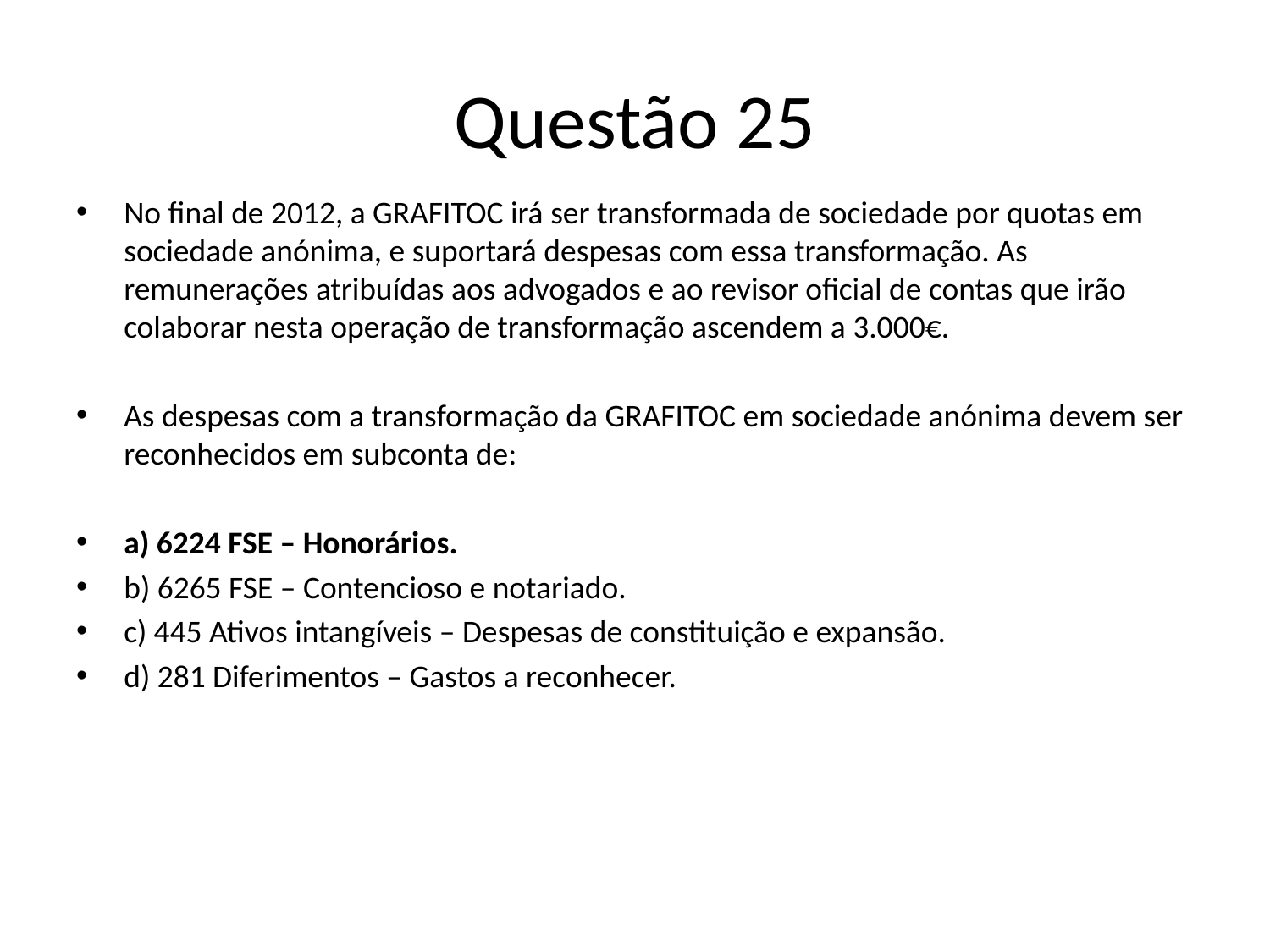

# Questão 25
No final de 2012, a GRAFITOC irá ser transformada de sociedade por quotas em sociedade anónima, e suportará despesas com essa transformação. As remunerações atribuídas aos advogados e ao revisor oficial de contas que irão colaborar nesta operação de transformação ascendem a 3.000€.

As despesas com a transformação da GRAFITOC em sociedade anónima devem ser reconhecidos em subconta de:

a) 6224 FSE – Honorários.
b) 6265 FSE – Contencioso e notariado.
c) 445 Ativos intangíveis – Despesas de constituição e expansão.
d) 281 Diferimentos – Gastos a reconhecer.